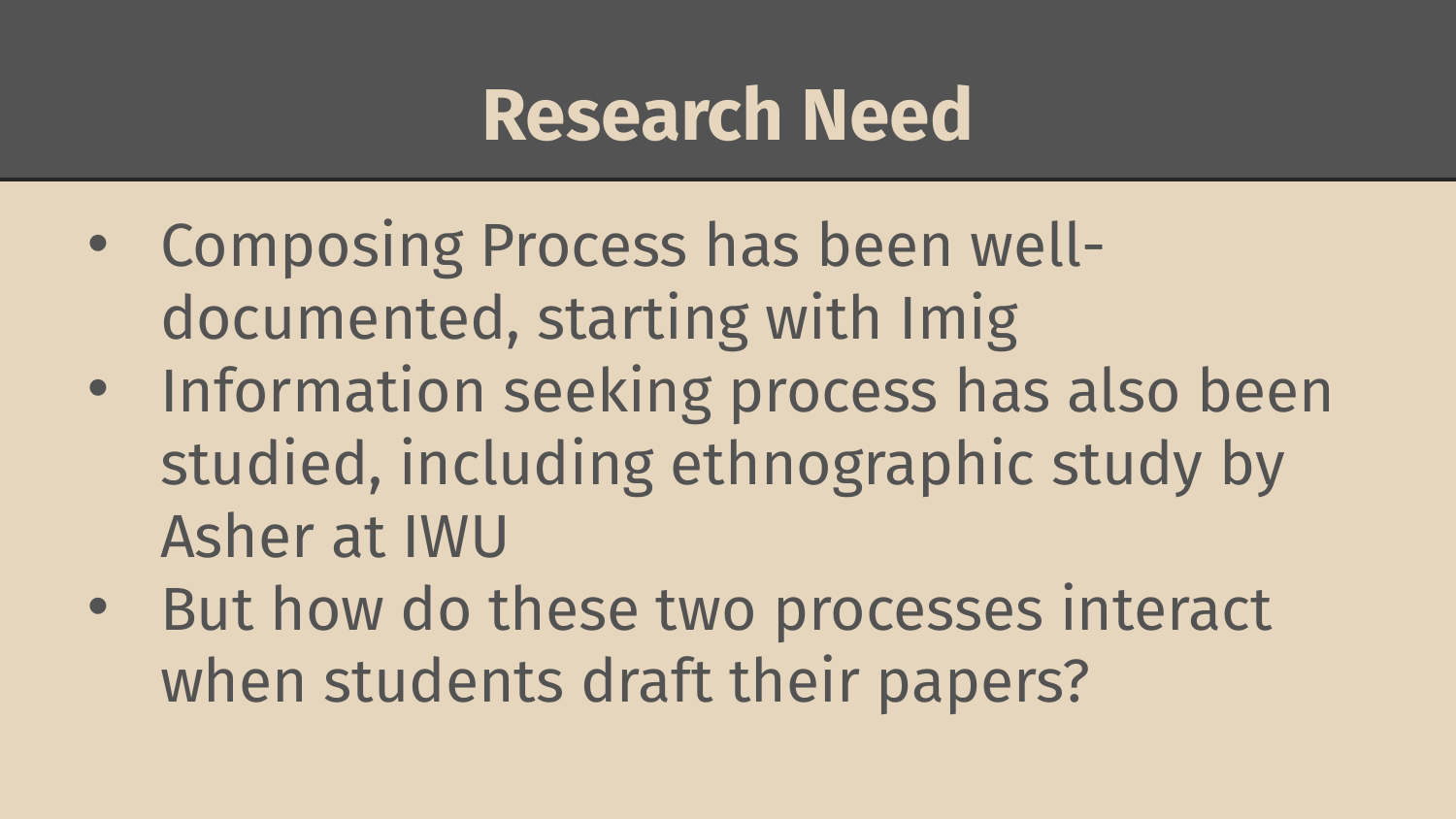

# Research Need
Composing Process has been well-documented, starting with Imig
Information seeking process has also been studied, including ethnographic study by Asher at IWU
But how do these two processes interact when students draft their papers?